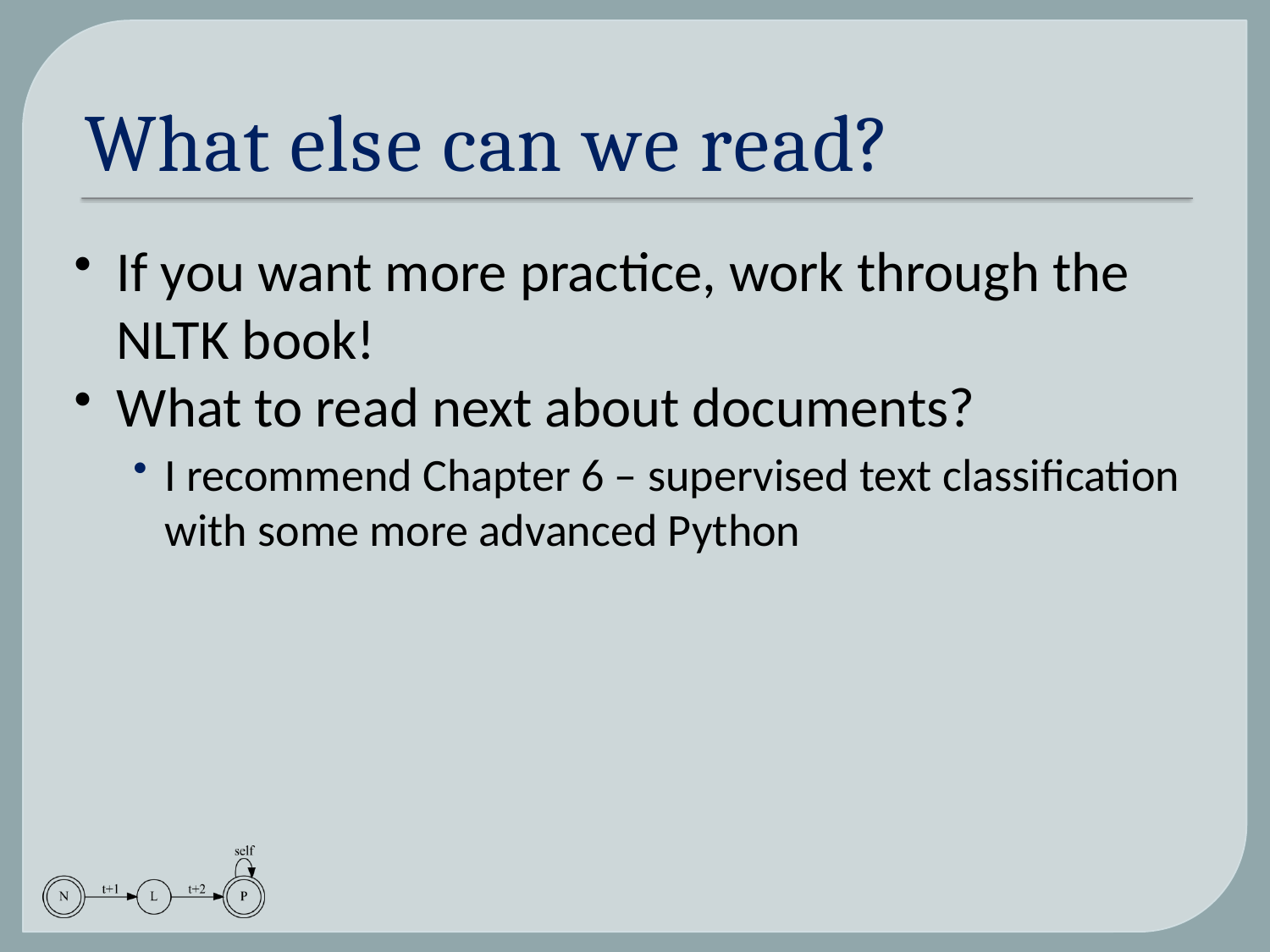

# What else can we read?
If you want more practice, work through the NLTK book!
What to read next about documents?
I recommend Chapter 6 – supervised text classification with some more advanced Python